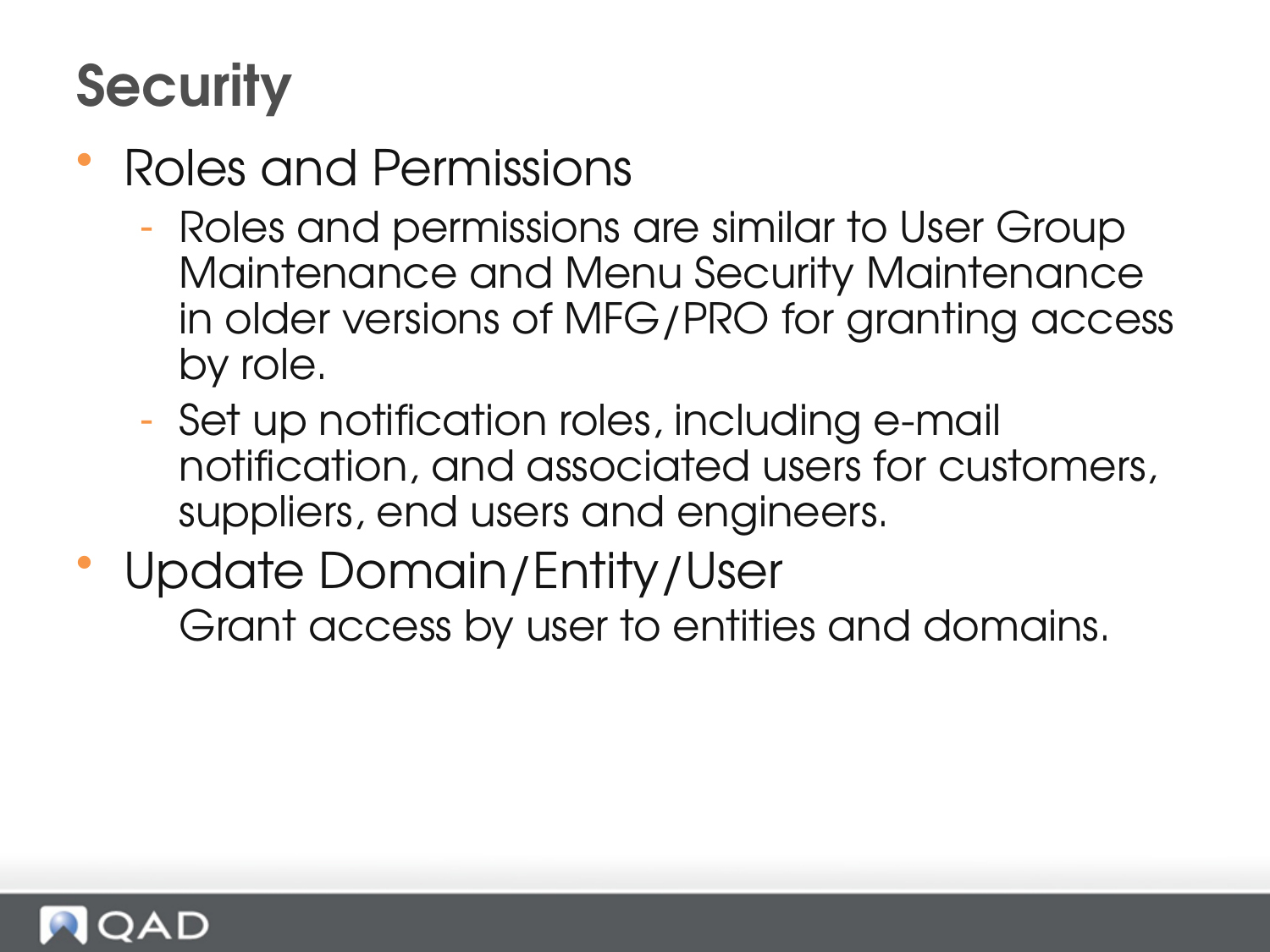

# Security

Roles and Permissions
Roles and permissions are similar to User Group Maintenance and Menu Security Maintenance in older versions of MFG/PRO for granting access by role.
Set up notification roles, including e-mail notification, and associated users for customers, suppliers, end users and engineers.
Update Domain/Entity/User
	Grant access by user to entities and domains.